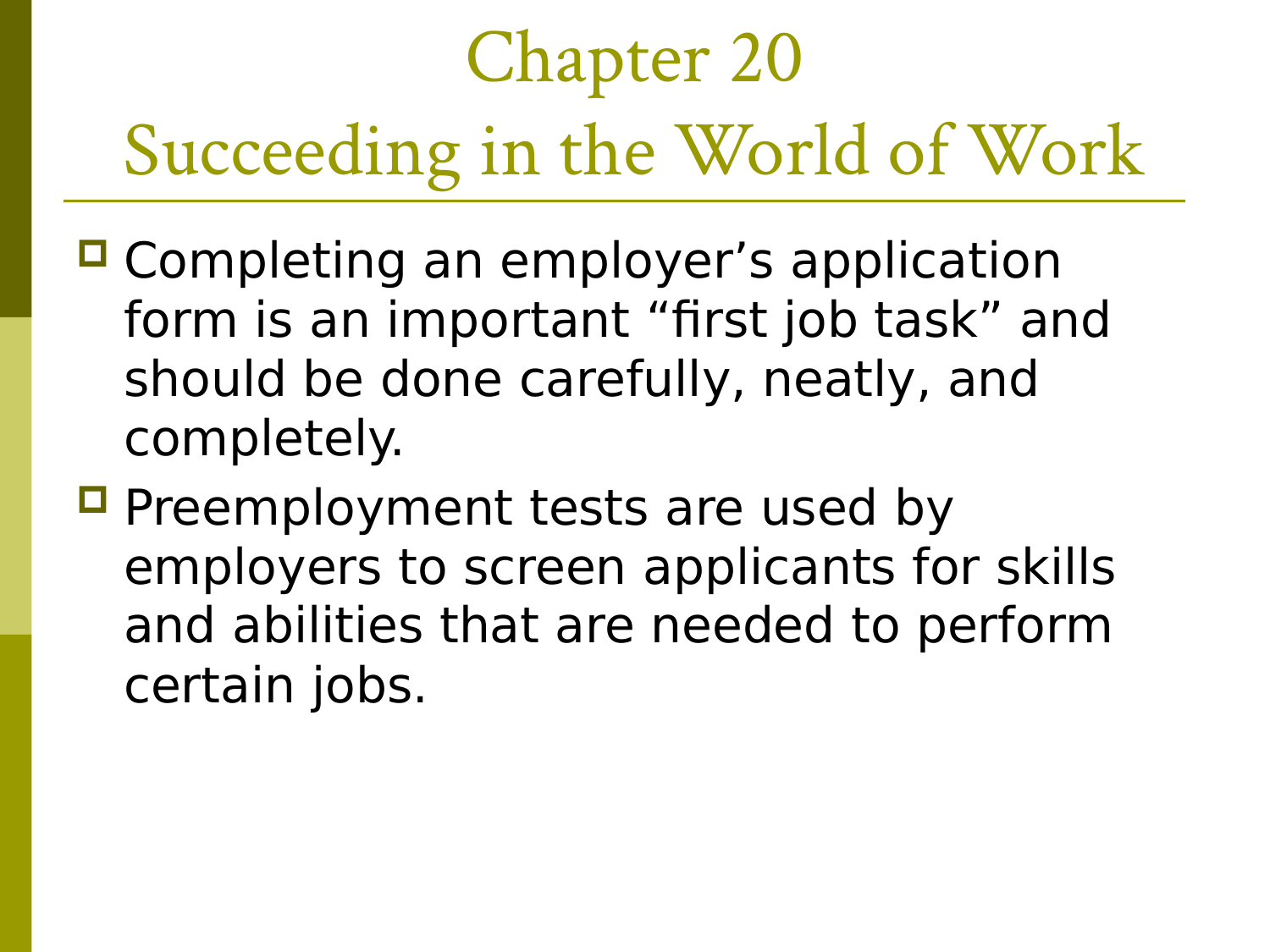

# Chapter 20 Succeeding in the World of Work
Completing an employer’s application form is an important “first job task” and should be done carefully, neatly, and completely.
Preemployment tests are used by employers to screen applicants for skills and abilities that are needed to perform certain jobs.